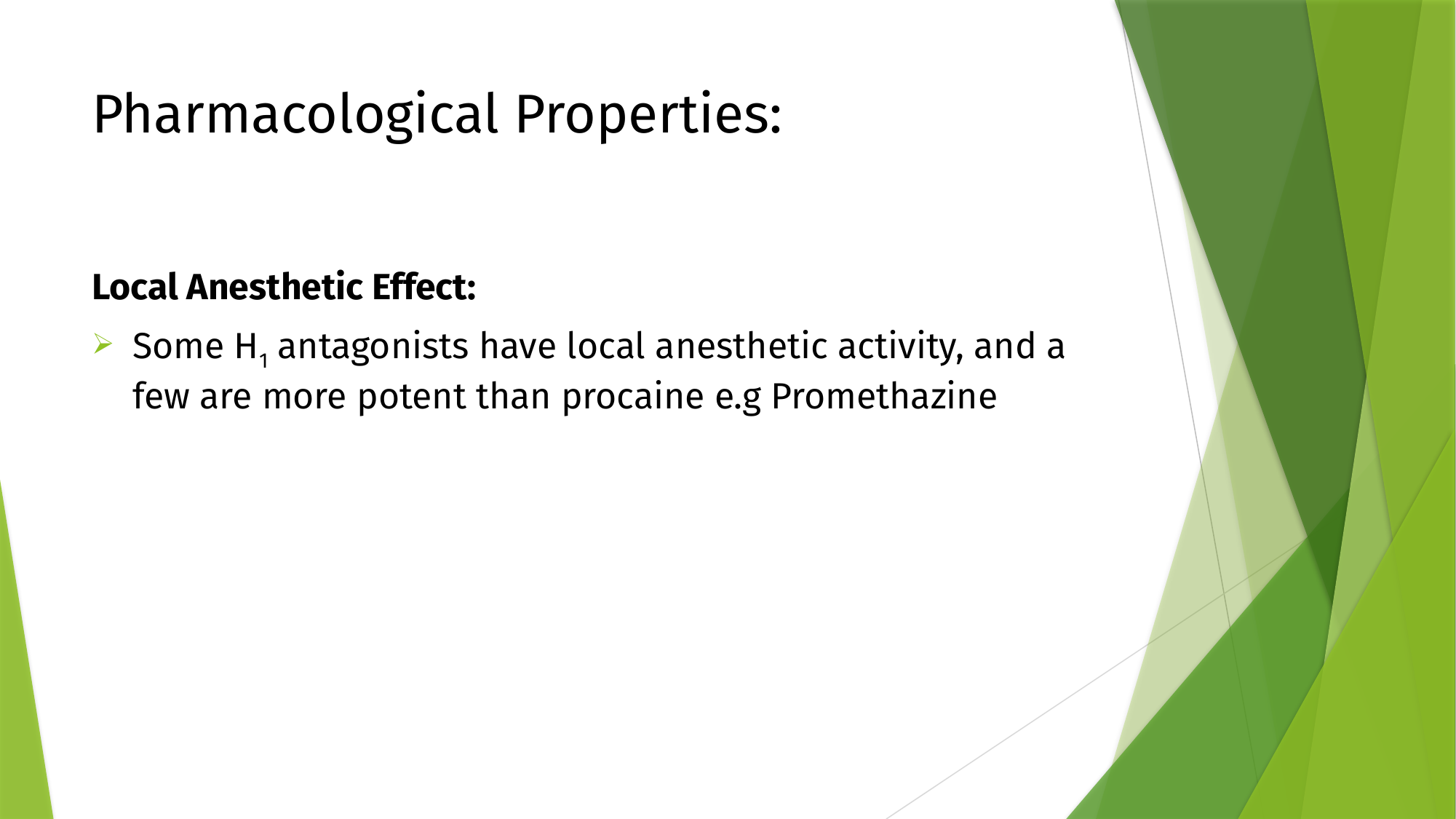

# Pharmacological Properties:
Local Anesthetic Effect:
Some H1 antagonists have local anesthetic activity, and a few are more potent than procaine e.g Promethazine